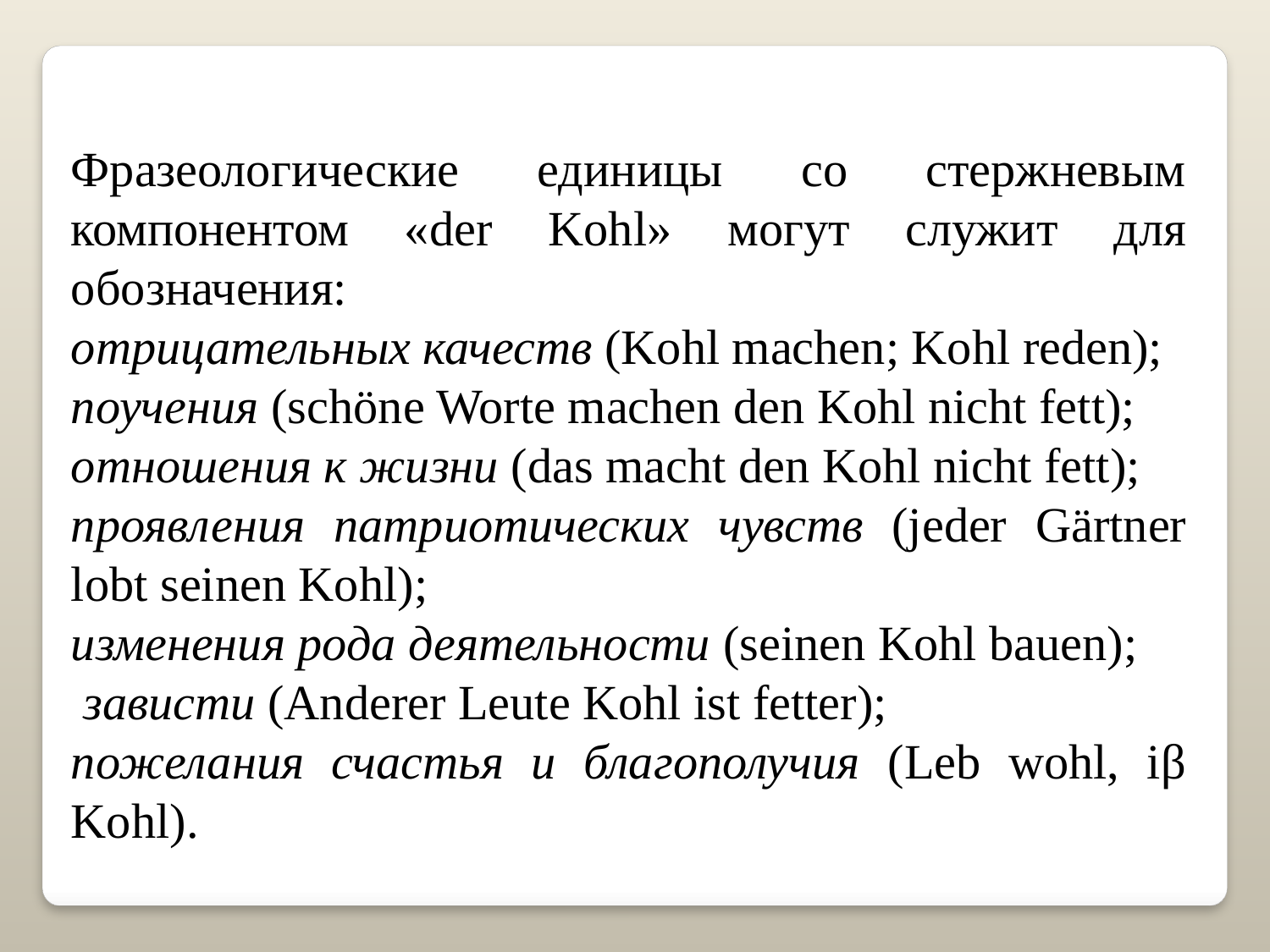

Фразеологические единицы со стержневым компонентом «der Kohl» могут служит для обозначения:
отрицательных качеств (Kohl machen; Kohl reden);
поучения (schöne Worte machen den Kohl nicht fett);
отношения к жизни (das macht den Kohl nicht fett);
проявления патриотических чувств (jeder Gärtner lobt seinen Kohl);
изменения рода деятельности (seinen Kohl bauen);
 зависти (Anderer Leute Kohl ist fetter);
пожелания счастья и благополучия (Leb wohl, iβ Kohl).